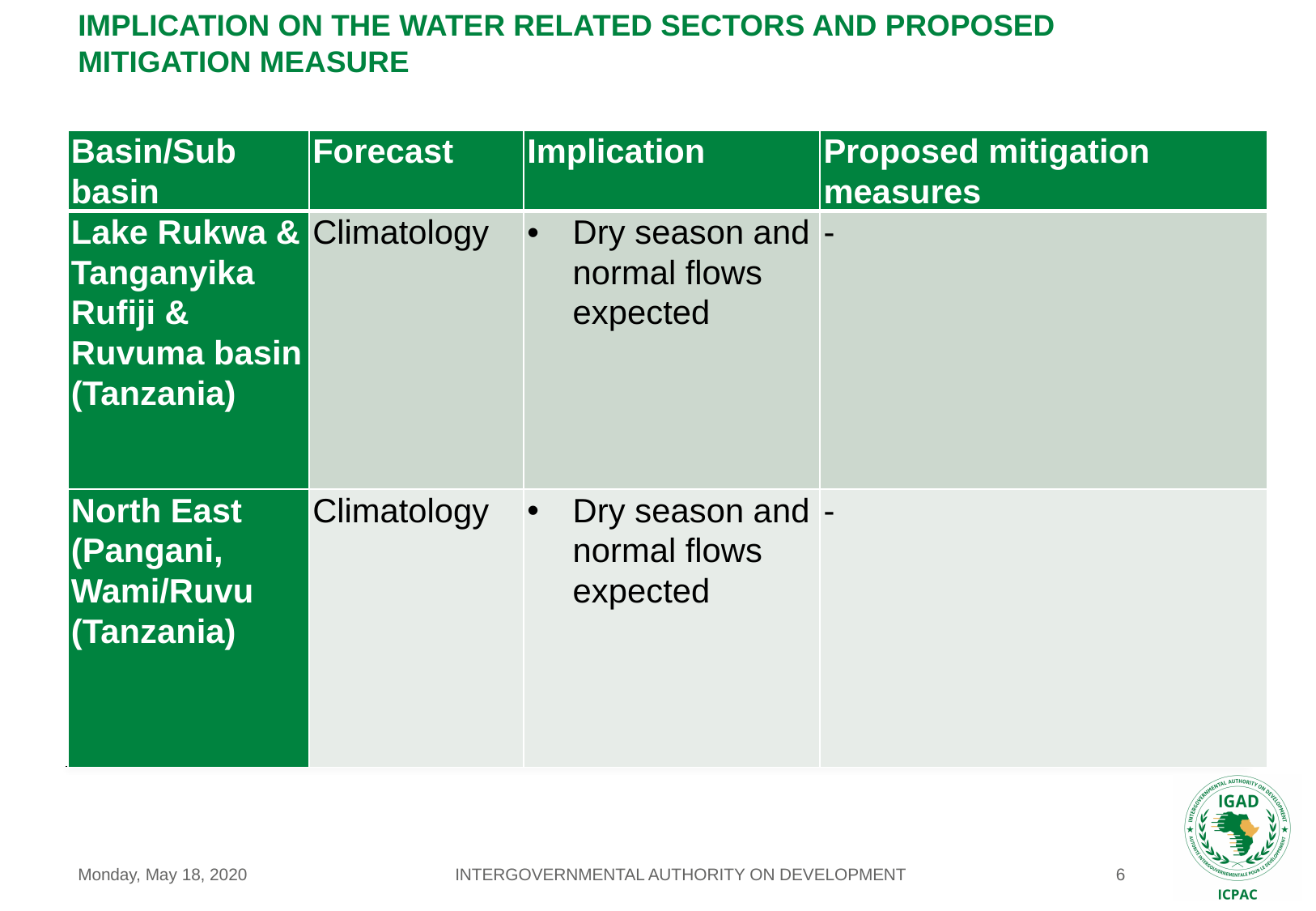

# Implication on the Water related Sectors and Proposed Mitigation Measure
| Basin/Sub basin | Forecast | Implication | Proposed mitigation measures |
| --- | --- | --- | --- |
| Lake Rukwa & Tanganyika Rufiji & Ruvuma basin (Tanzania) | Climatology | Dry season and normal flows expected | - |
| North East (Pangani, Wami/Ruvu (Tanzania) | Climatology | Dry season and normal flows expected | - |
INTERGOVERNMENTAL AUTHORITY ON DEVELOPMENT
Monday, May 18, 2020
6